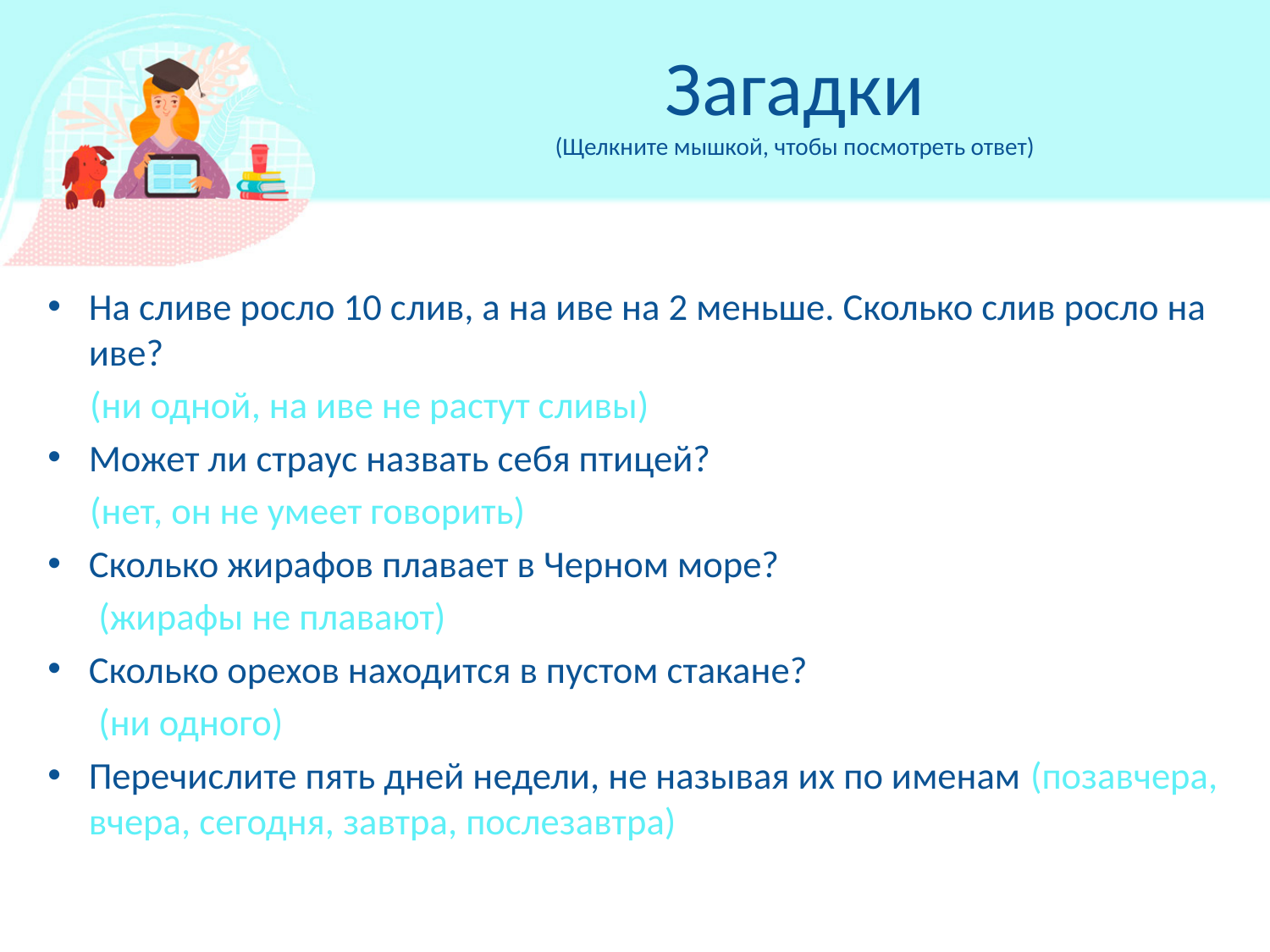

# Загадки (Щелкните мышкой, чтобы посмотреть ответ)
На сливе росло 10 слив, а на иве на 2 меньше. Сколько слив росло на иве?
     (ни одной, на иве не растут сливы)
Может ли страус назвать себя птицей?
     (нет, он не умеет говорить)
Сколько жирафов плавает в Черном море?
      (жирафы не плавают)
Сколько орехов находится в пустом стакане?
      (ни одного)
Перечислите пять дней недели, не называя их по именам (позавчера, вчера, сегодня, завтра, послезавтра)